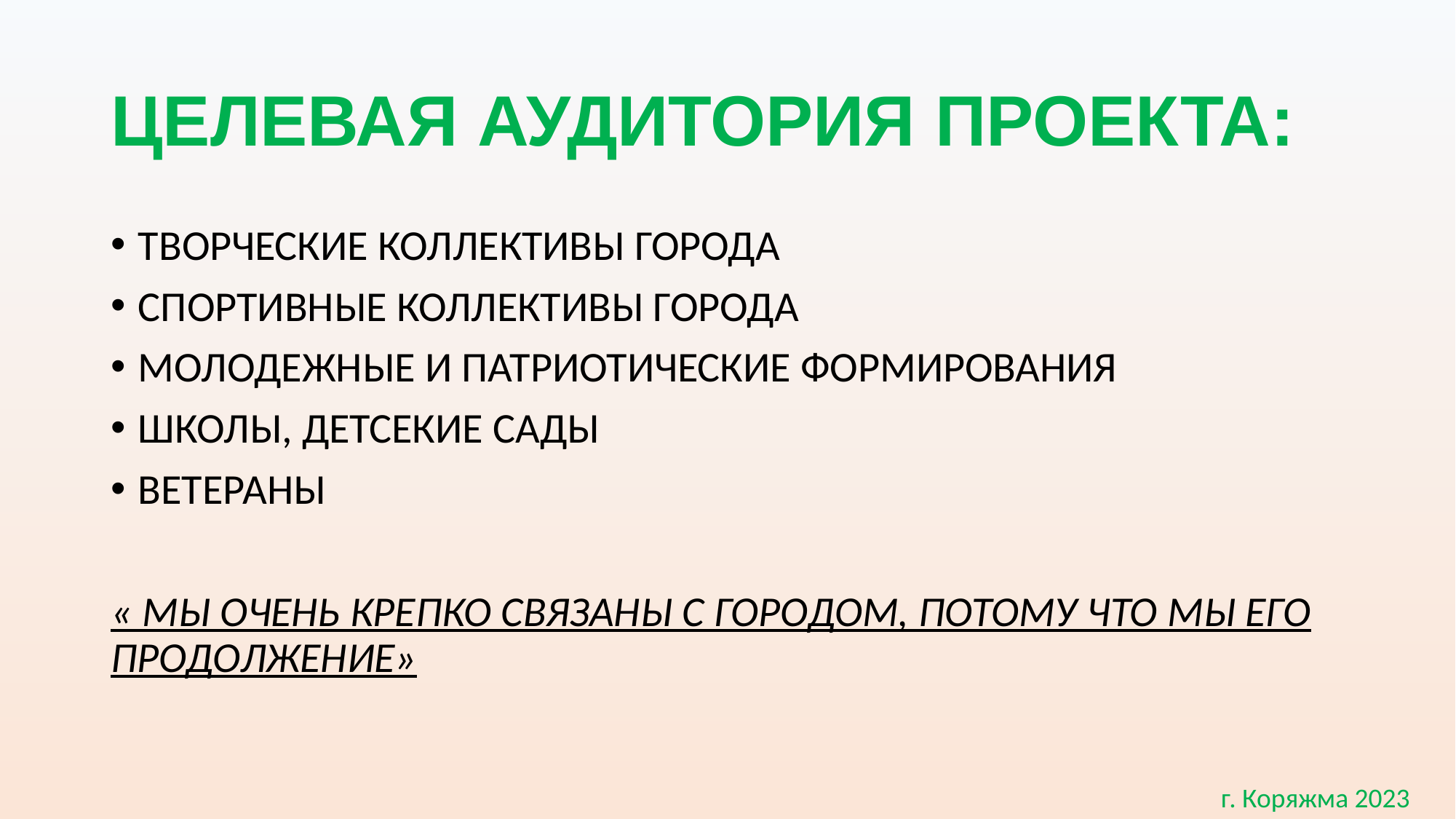

# ЦЕЛЕВАЯ АУДИТОРИЯ ПРОЕКТА:
ТВОРЧЕСКИЕ КОЛЛЕКТИВЫ ГОРОДА
СПОРТИВНЫЕ КОЛЛЕКТИВЫ ГОРОДА
МОЛОДЕЖНЫЕ И ПАТРИОТИЧЕСКИЕ ФОРМИРОВАНИЯ
ШКОЛЫ, ДЕТСЕКИЕ САДЫ
ВЕТЕРАНЫ

« МЫ ОЧЕНЬ КРЕПКО СВЯЗАНЫ С ГОРОДОМ, ПОТОМУ ЧТО МЫ ЕГО ПРОДОЛЖЕНИЕ»
г. Коряжма 2023